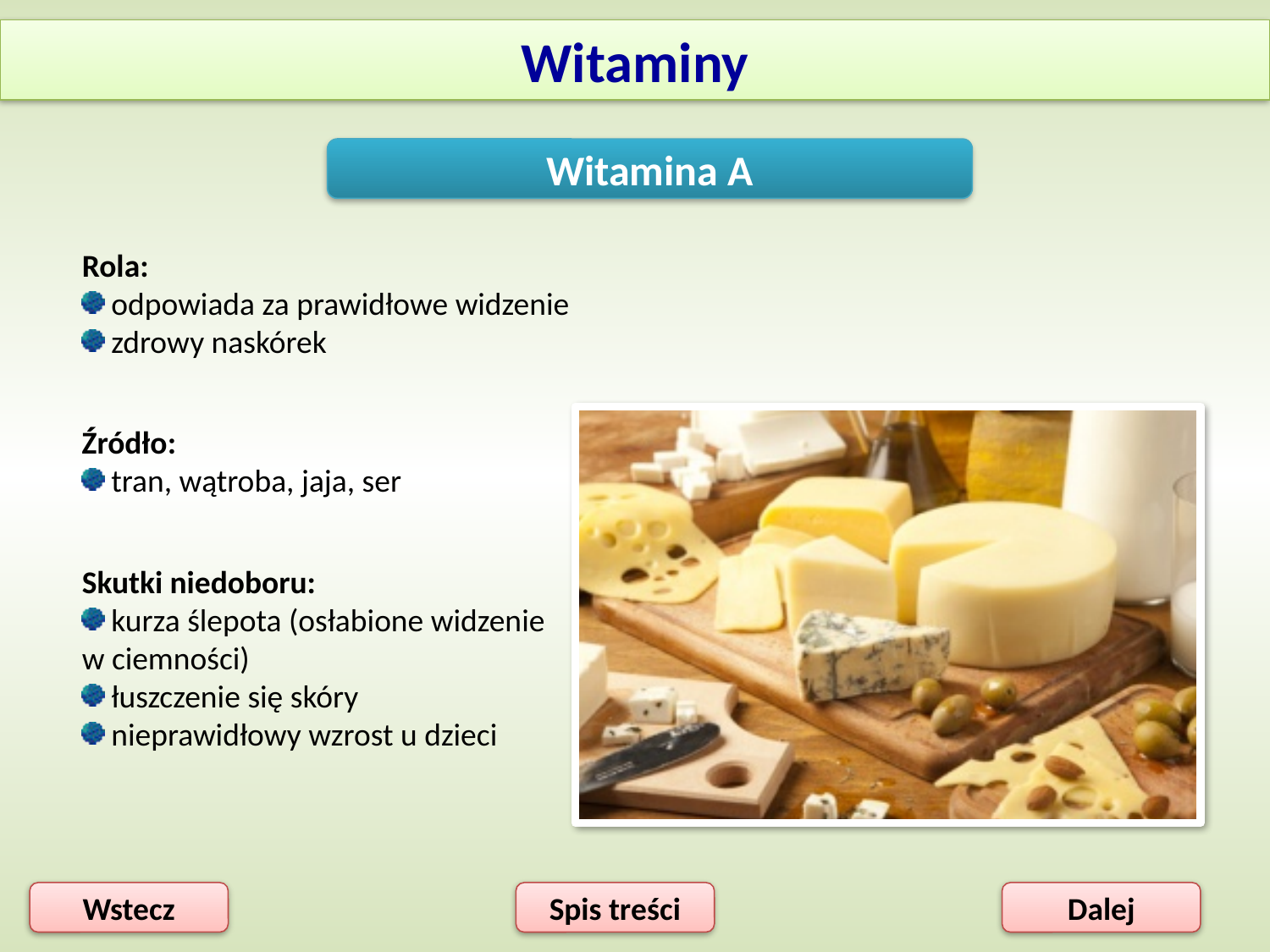

Witaminy
Witamina A
Rola:
 odpowiada za prawidłowe widzenie
 zdrowy naskórek

Źródło:
 tran, wątroba, jaja, ser
Skutki niedoboru:
 kurza ślepota (osłabione widzenie
w ciemności)
 łuszczenie się skóry
 nieprawidłowy wzrost u dzieci
Wstecz
Spis treści
Dalej